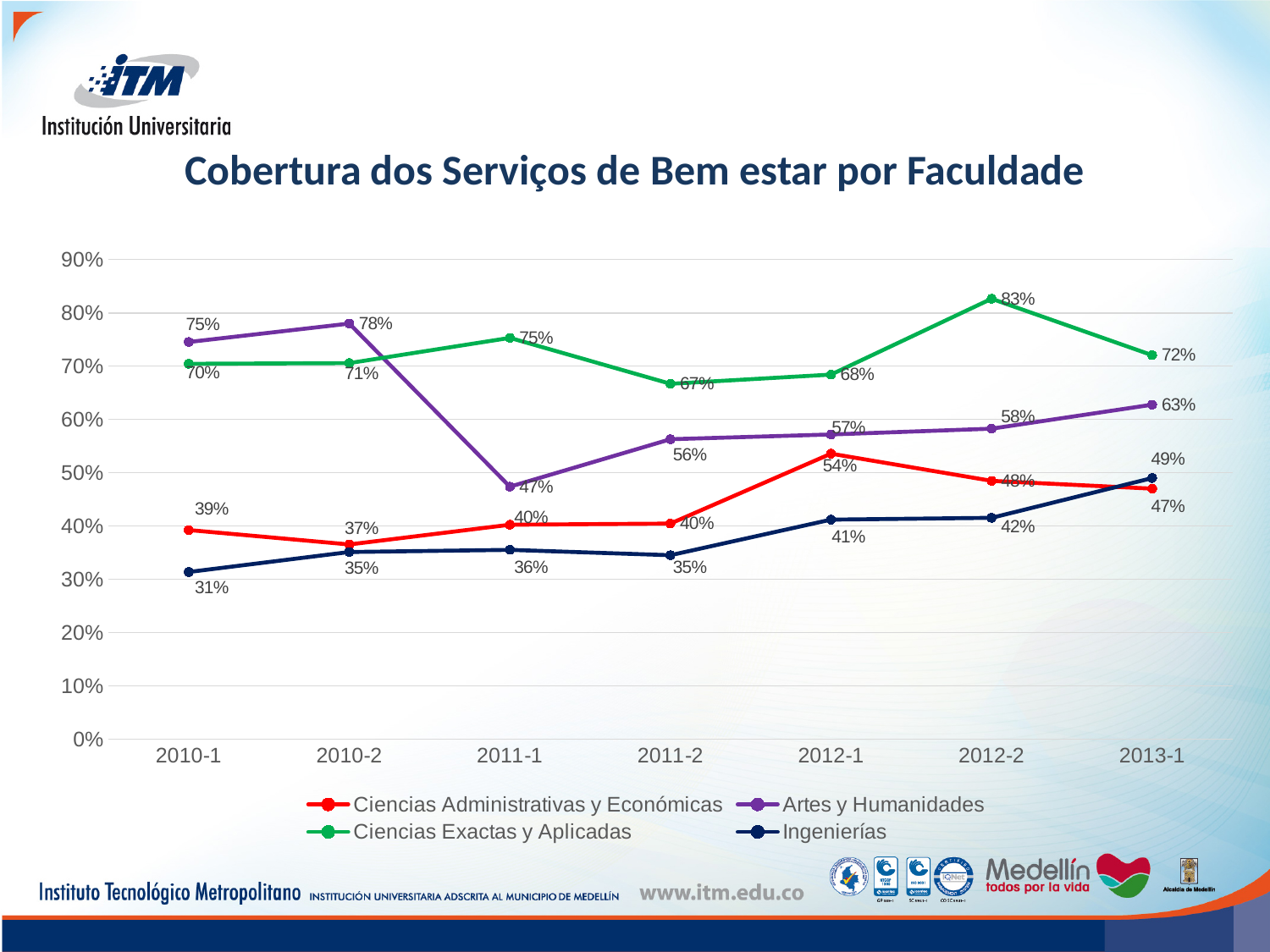

Cobertura dos Serviços de Bem estar por Faculdade

### Chart

| Category | Ciencias Administrativas y Económicas | Artes y Humanidades | Ciencias Exactas y Aplicadas | Ingenierías |
|---|---|---|---|---|
| 2010-1 | 0.39259132152038967 | 0.7453587956806215 | 0.7044234684434575 | 0.31367748465869555 |
| 2010-2 | 0.3653302391109072 | 0.779933681342132 | 0.7057408326180987 | 0.3512242025180119 |
| 2011-1 | 0.4025032644967838 | 0.4738909999762291 | 0.7531182498135893 | 0.35528381234353407 |
| 2011-2 | 0.40463703687490843 | 0.5629688019608087 | 0.6669359622403938 | 0.34519168652959387 |
| 2012-1 | 0.5358763190345538 | 0.5718209954938429 | 0.684177523862607 | 0.41206284127194076 |
| 2012-2 | 0.48487422067837566 | 0.5827008886007399 | 0.8265733380359386 | 0.4154054691589159 |
| 2013-1 | 0.47017398110586345 | 0.6277595115077502 | 0.7205370151156436 | 0.49011656718515406 |